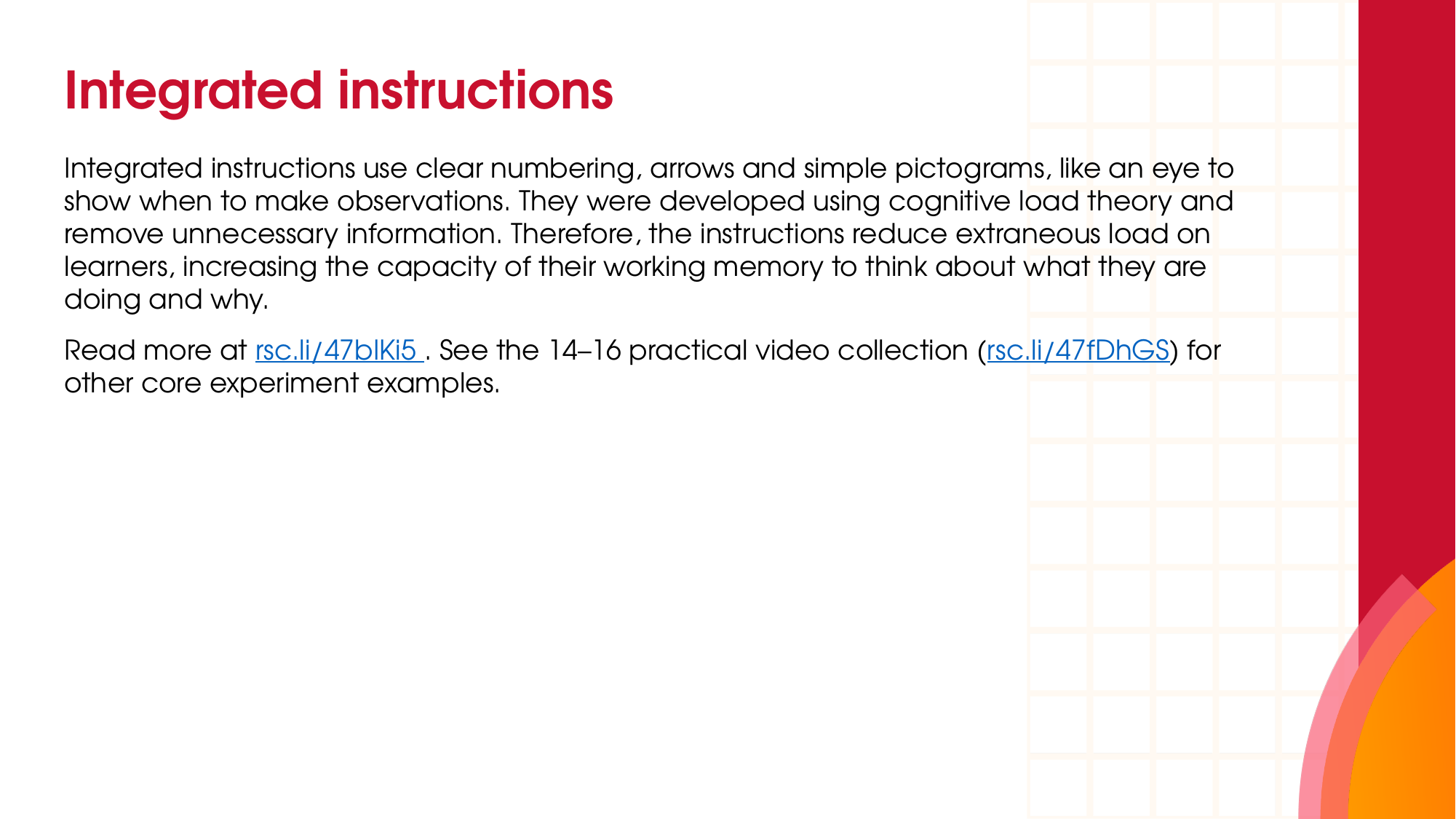

# Integrated instructions
Integrated instructions use clear numbering, arrows and simple pictograms, like an eye to show when to make observations. They were developed using cognitive load theory and remove unnecessary information. Therefore, the instructions reduce extraneous load on learners, increasing the capacity of their working memory to think about what they are doing and why.
Read more at rsc.li/47bIKi5 . See the 14–16 practical video collection (rsc.li/47fDhGS) for other core experiment examples.